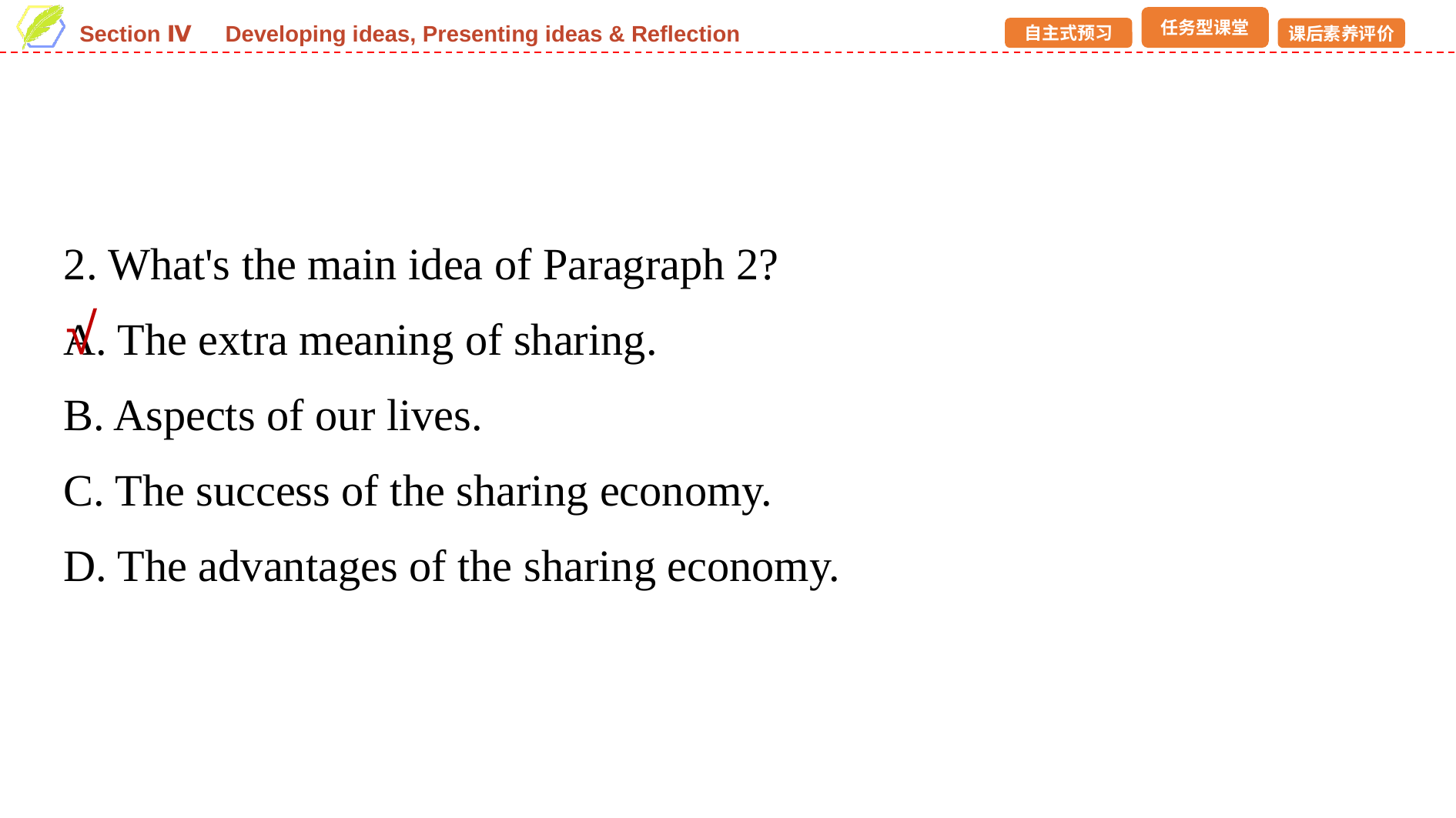

2. What's the main idea of Paragraph 2?
A. The extra meaning of sharing.
B. Aspects of our lives.
C. The success of the sharing economy.
D. The advantages of the sharing economy.
√